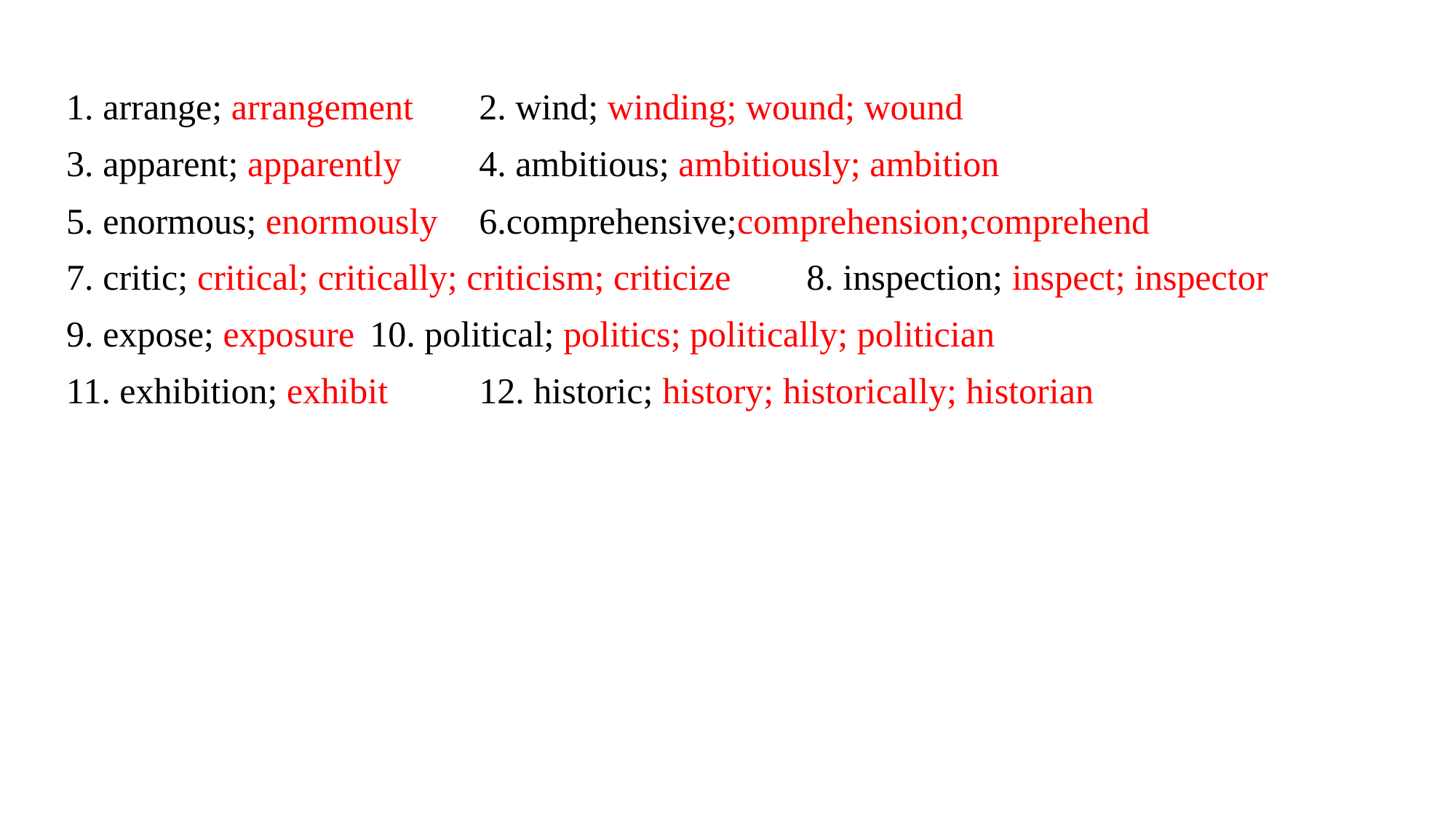

1. arrange; arrangement 	2. wind; winding; wound; wound
3. apparent; apparently 	4. ambitious; ambitiously; ambition
5. enormous; enormously 	6.comprehensive;comprehension;comprehend
7. critic; critical; critically; criticism; criticize	8. inspection; inspect; inspector
9. expose; exposure 	10. political; politics; politically; politician
11. exhibition; exhibit 	12. historic; history; historically; historian